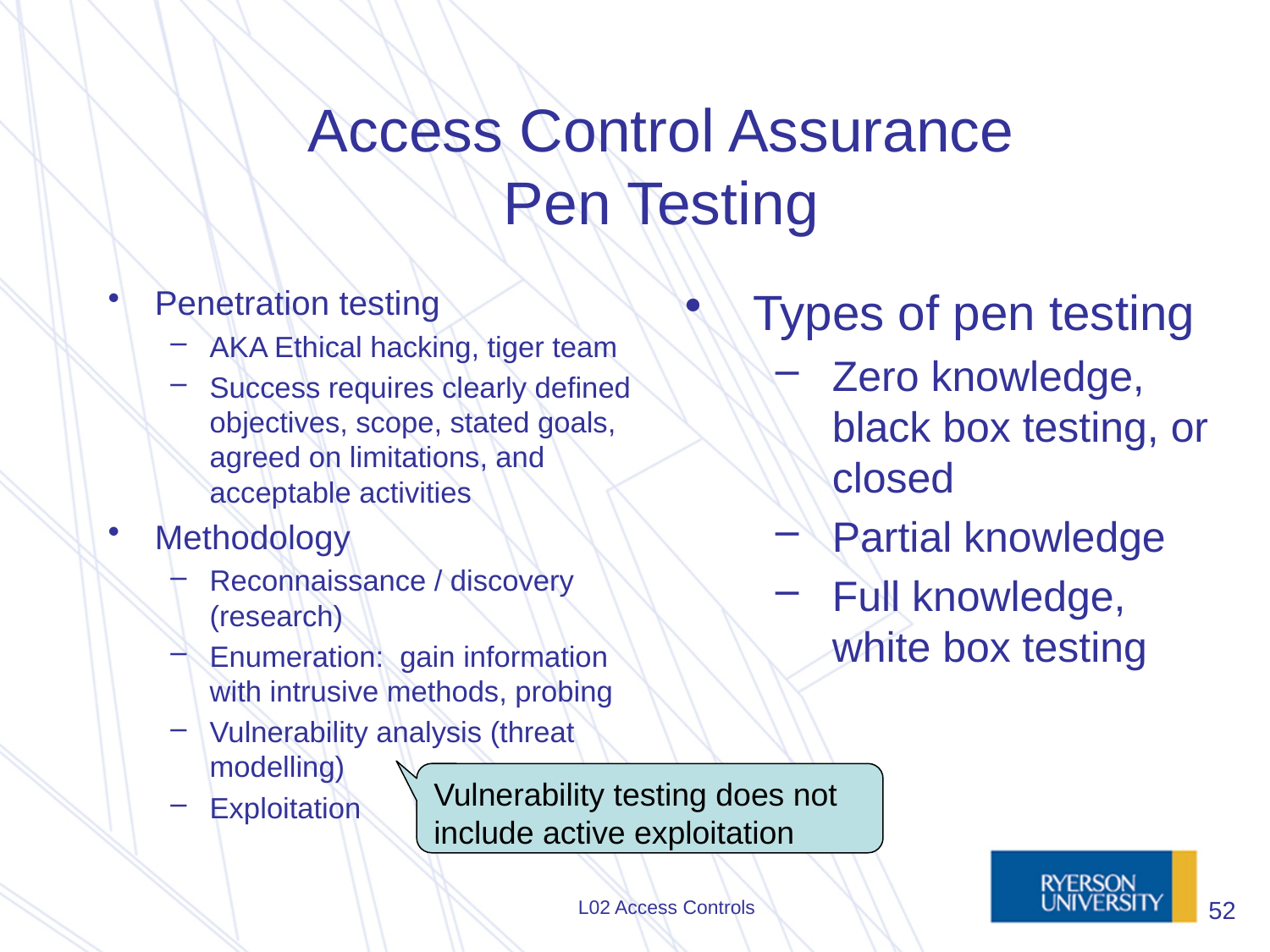

# Access Control Assurance Pen Testing
Penetration testing
AKA Ethical hacking, tiger team
Success requires clearly defined objectives, scope, stated goals, agreed on limitations, and acceptable activities
Methodology
Reconnaissance / discovery (research)
Enumeration:  gain information with intrusive methods, probing
Vulnerability analysis (threat modelling)
Exploitation
Types of pen testing
Zero knowledge, black box testing, or closed
Partial knowledge
Full knowledge, white box testing

Vulnerability testing does not include active exploitation
L02 Access Controls
52